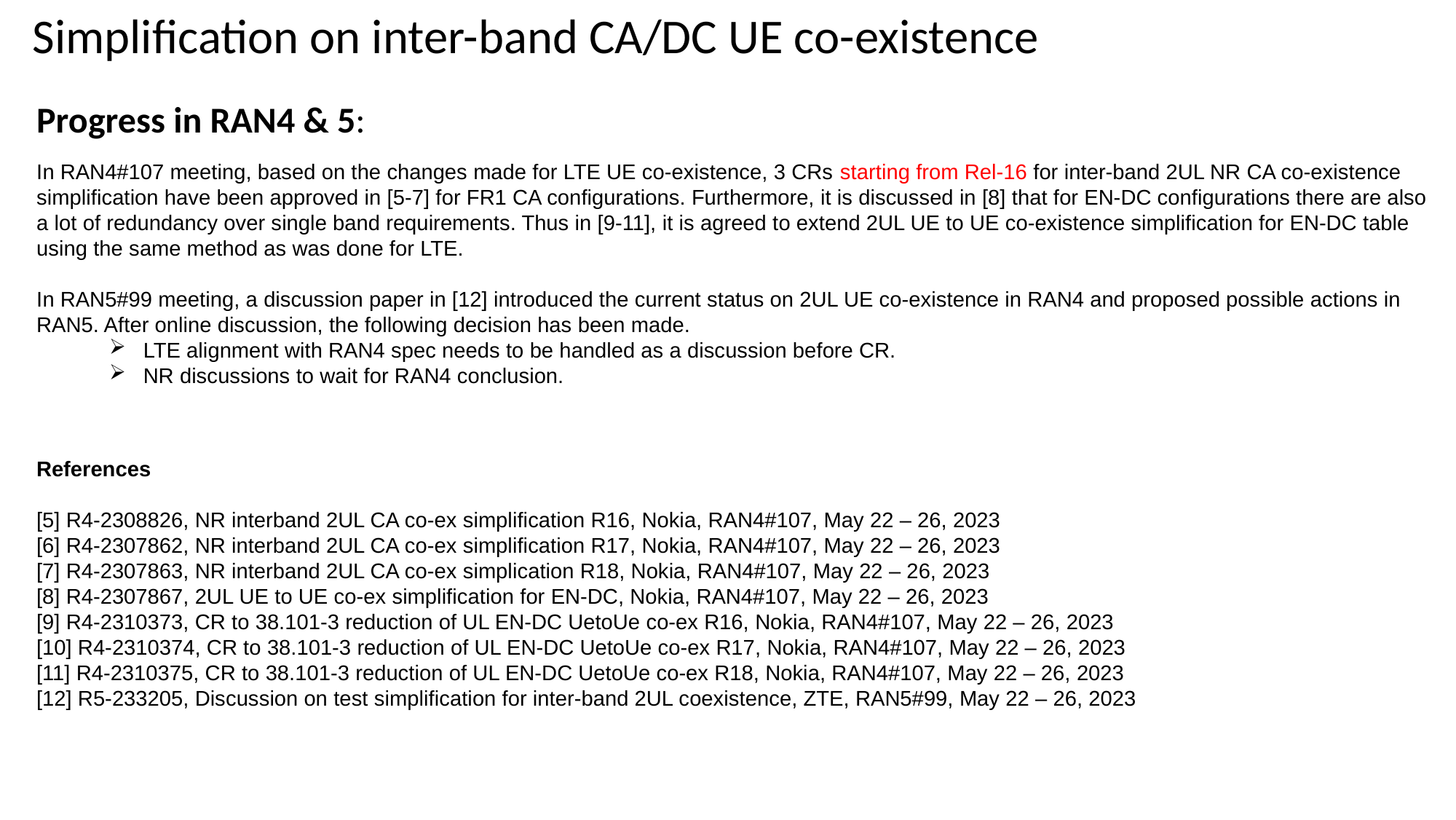

# Simplification on inter-band CA/DC UE co-existence
Progress in RAN4 & 5:

In RAN4#107 meeting, based on the changes made for LTE UE co-existence, 3 CRs starting from Rel-16 for inter-band 2UL NR CA co-existence simplification have been approved in [5-7] for FR1 CA configurations. Furthermore, it is discussed in [8] that for EN-DC configurations there are also a lot of redundancy over single band requirements. Thus in [9-11], it is agreed to extend 2UL UE to UE co-existence simplification for EN-DC table using the same method as was done for LTE.

In RAN5#99 meeting, a discussion paper in [12] introduced the current status on 2UL UE co-existence in RAN4 and proposed possible actions in RAN5. After online discussion, the following decision has been made.
LTE alignment with RAN4 spec needs to be handled as a discussion before CR.
NR discussions to wait for RAN4 conclusion.

References

[5] R4-2308826, NR interband 2UL CA co-ex simplification R16, Nokia, RAN4#107, May 22 – 26, 2023
[6] R4-2307862, NR interband 2UL CA co-ex simplification R17, Nokia, RAN4#107, May 22 – 26, 2023
[7] R4-2307863, NR interband 2UL CA co-ex simplication R18, Nokia, RAN4#107, May 22 – 26, 2023
[8] R4-2307867, 2UL UE to UE co-ex simplification for EN-DC, Nokia, RAN4#107, May 22 – 26, 2023
[9] R4-2310373, CR to 38.101-3 reduction of UL EN-DC UetoUe co-ex R16, Nokia, RAN4#107, May 22 – 26, 2023
[10] R4-2310374, CR to 38.101-3 reduction of UL EN-DC UetoUe co-ex R17, Nokia, RAN4#107, May 22 – 26, 2023
[11] R4-2310375, CR to 38.101-3 reduction of UL EN-DC UetoUe co-ex R18, Nokia, RAN4#107, May 22 – 26, 2023
[12] R5-233205, Discussion on test simplification for inter-band 2UL coexistence, ZTE, RAN5#99, May 22 – 26, 2023